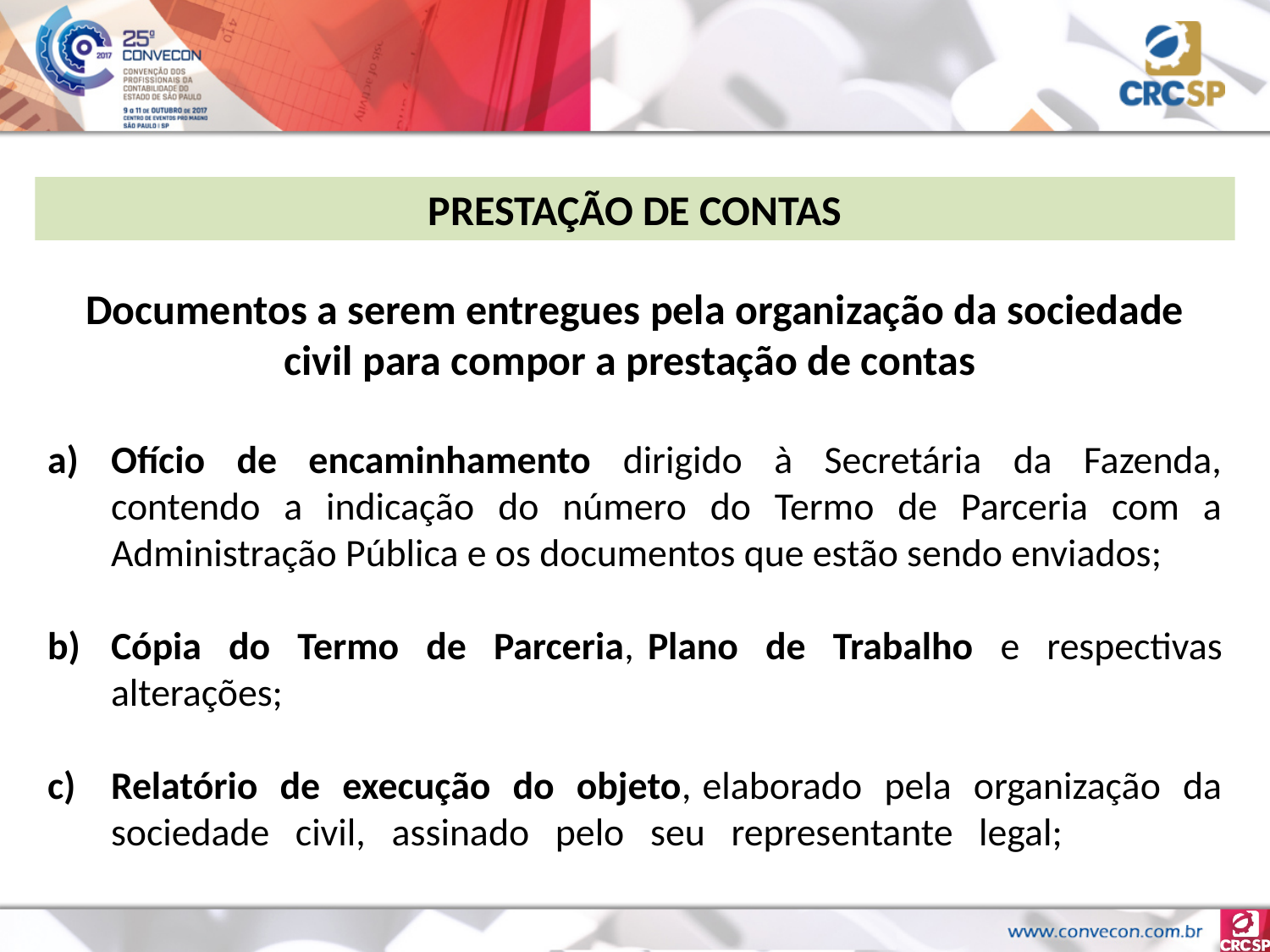

PRESTAÇÃO DE CONTAS
Documentos a serem entregues pela organização da sociedade civil para compor a prestação de contas

Ofício   de   encaminhamento   dirigido   à   Secretária   da   Fazenda, contendo a indicação do número do Termo de Parceria com a Administração Pública e os documentos que estão sendo enviados;

Cópia  do  Termo  de  Parceria, Plano  de  Trabalho  e  respectivas alterações;

Relatório  de  execução  do  objeto, elaborado  pela  organização  da sociedade   civil,   assinado   pelo   seu   representante   legal;